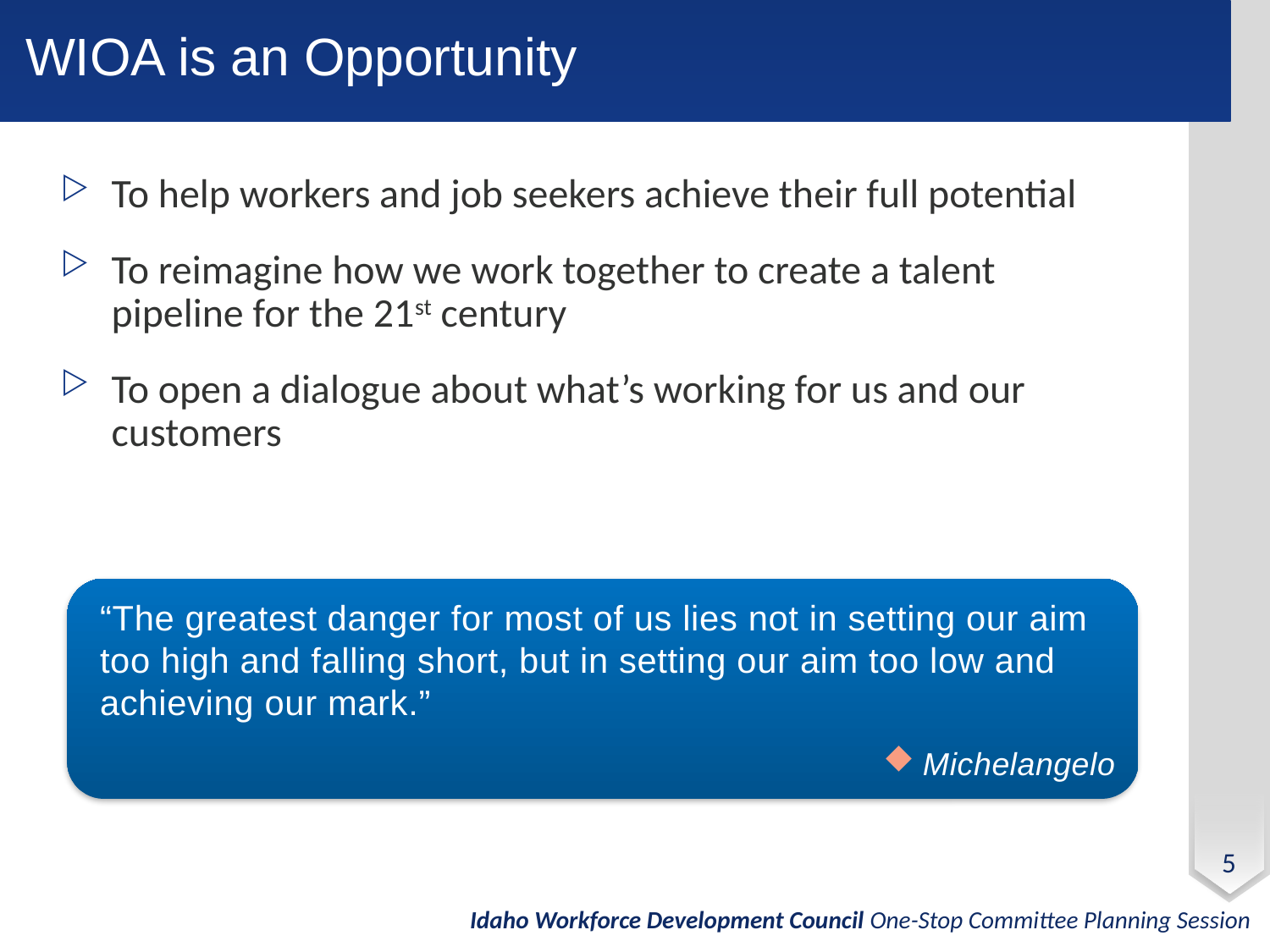

# WIOA is an Opportunity
To help workers and job seekers achieve their full potential
To reimagine how we work together to create a talent pipeline for the 21st century
To open a dialogue about what’s working for us and our customers
“The greatest danger for most of us lies not in setting our aim too high and falling short, but in setting our aim too low and achieving our mark.”
Michelangelo
5